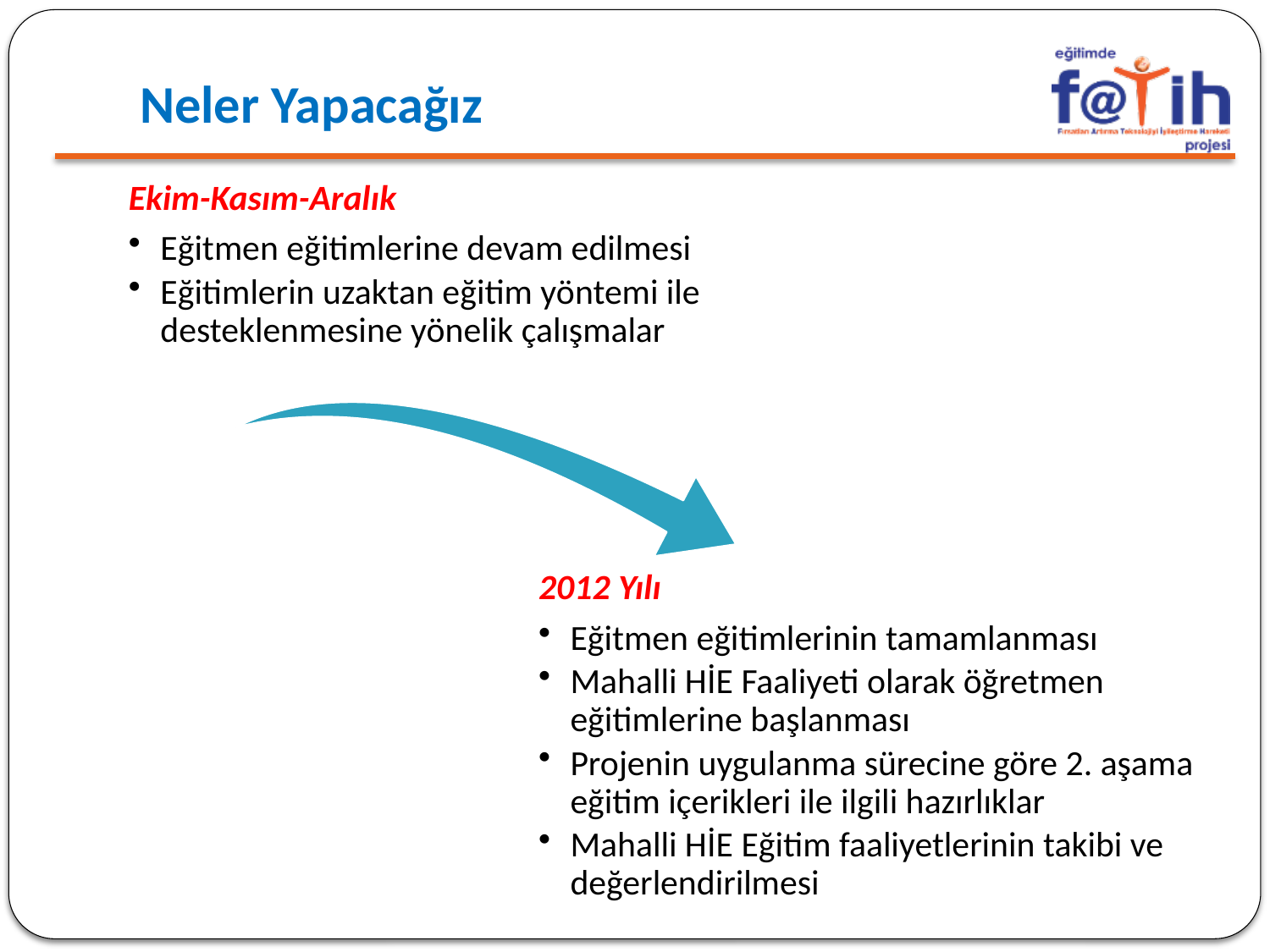

# Neler Yapacağız
Ekim-Kasım-Aralık
Eğitmen eğitimlerine devam edilmesi
Eğitimlerin uzaktan eğitim yöntemi ile desteklenmesine yönelik çalışmalar
2012 Yılı
Eğitmen eğitimlerinin tamamlanması
Mahalli HİE Faaliyeti olarak öğretmen eğitimlerine başlanması
Projenin uygulanma sürecine göre 2. aşama eğitim içerikleri ile ilgili hazırlıklar
Mahalli HİE Eğitim faaliyetlerinin takibi ve değerlendirilmesi